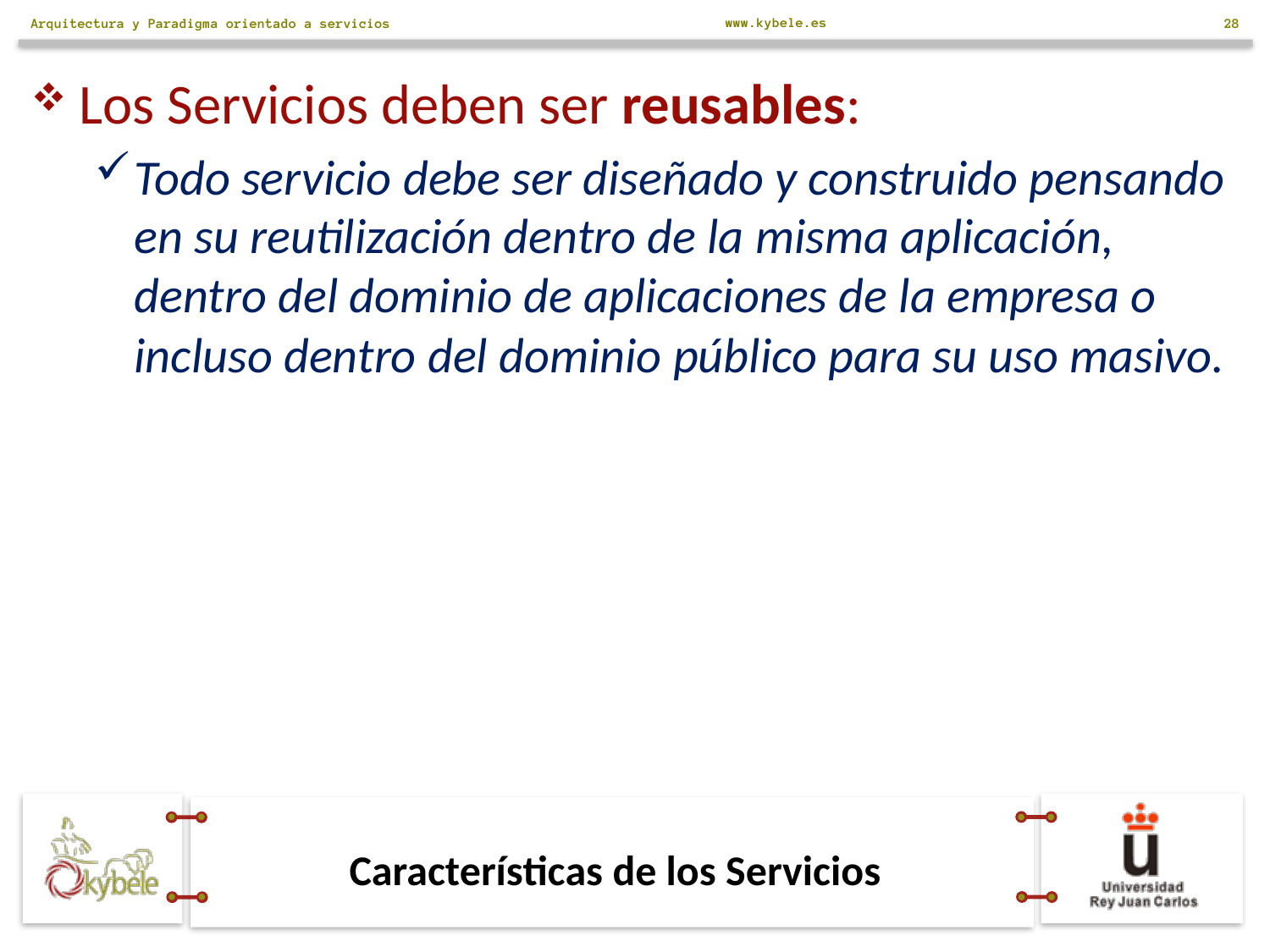

Arquitectura y Paradigma orientado a servicios
28
Los Servicios deben ser reusables:
Todo servicio debe ser diseñado y construido pensando en su reutilización dentro de la misma aplicación, dentro del dominio de aplicaciones de la empresa o incluso dentro del dominio público para su uso masivo.
# Características de los Servicios